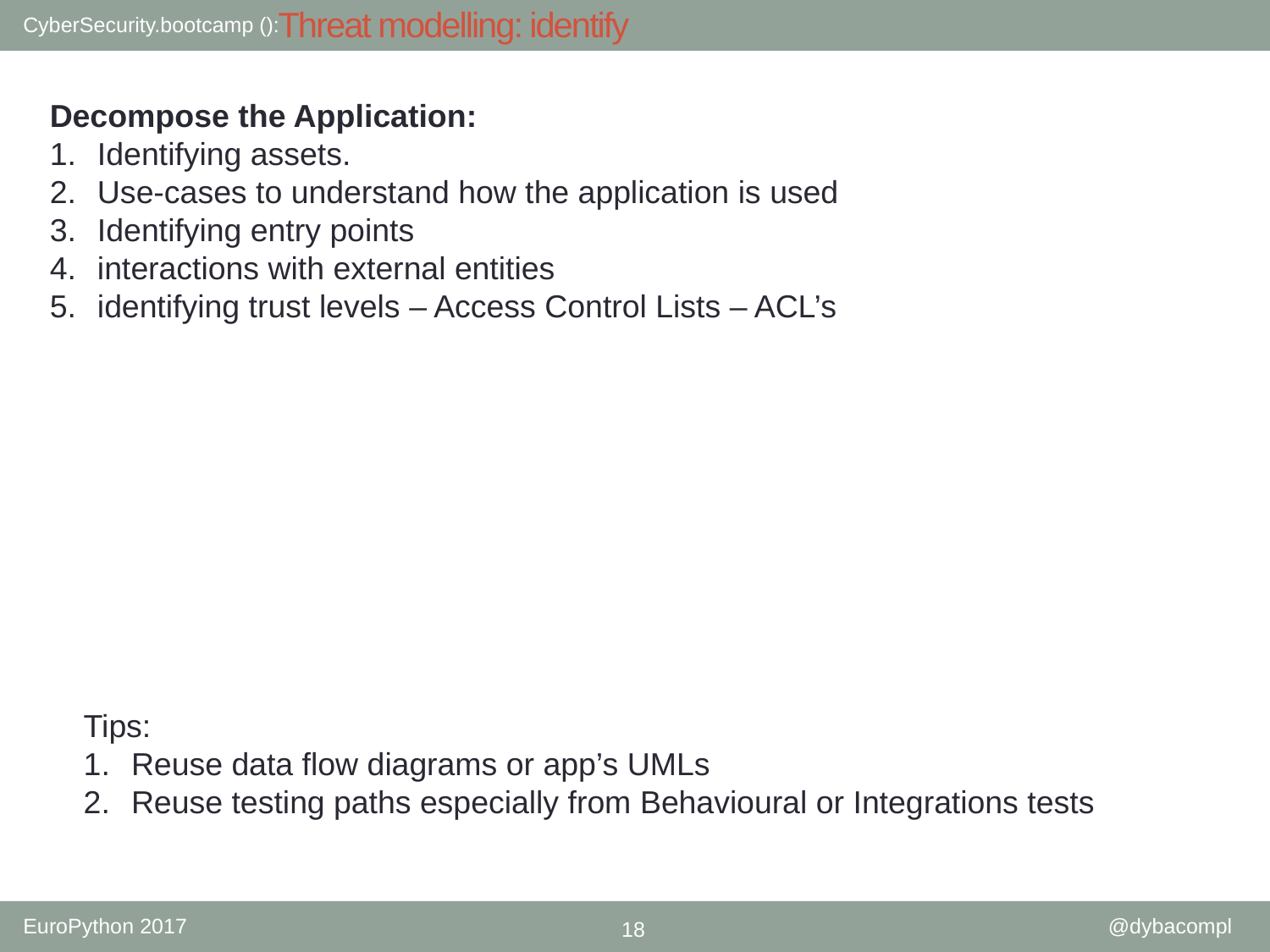

# Threat modelling: identify
Decompose the Application:
Identifying assets.
Use-cases to understand how the application is used
Identifying entry points
interactions with external entities
identifying trust levels – Access Control Lists – ACL’s
Tips:
Reuse data flow diagrams or app’s UMLs
Reuse testing paths especially from Behavioural or Integrations tests